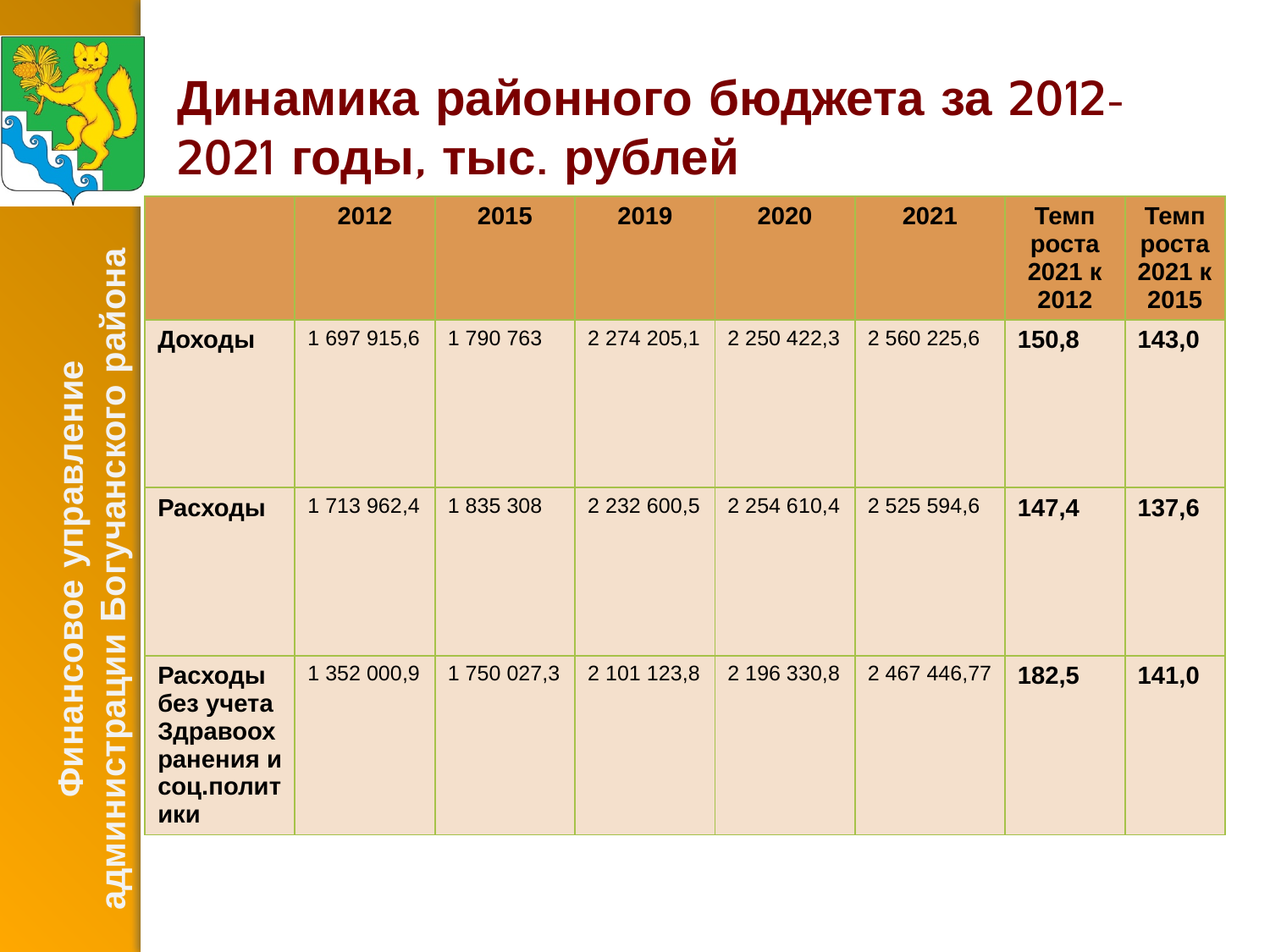

Динамика районного бюджета за 2012-2021 годы, тыс. рублей
|  | 2012 | 2015 | 2019 | 2020 | 2021 | Темп роста 2021 к 2012 | Темп роста 2021 к 2015 |
| --- | --- | --- | --- | --- | --- | --- | --- |
| Доходы | 1 697 915,6 | 1 790 763 | 2 274 205,1 | 2 250 422,3 | 2 560 225,6 | 150,8 | 143,0 |
| Расходы | 1 713 962,4 | 1 835 308 | 2 232 600,5 | 2 254 610,4 | 2 525 594,6 | 147,4 | 137,6 |
| Расходы без учета Здравоохранения и соц.политики | 1 352 000,9 | 1 750 027,3 | 2 101 123,8 | 2 196 330,8 | 2 467 446,77 | 182,5 | 141,0 |